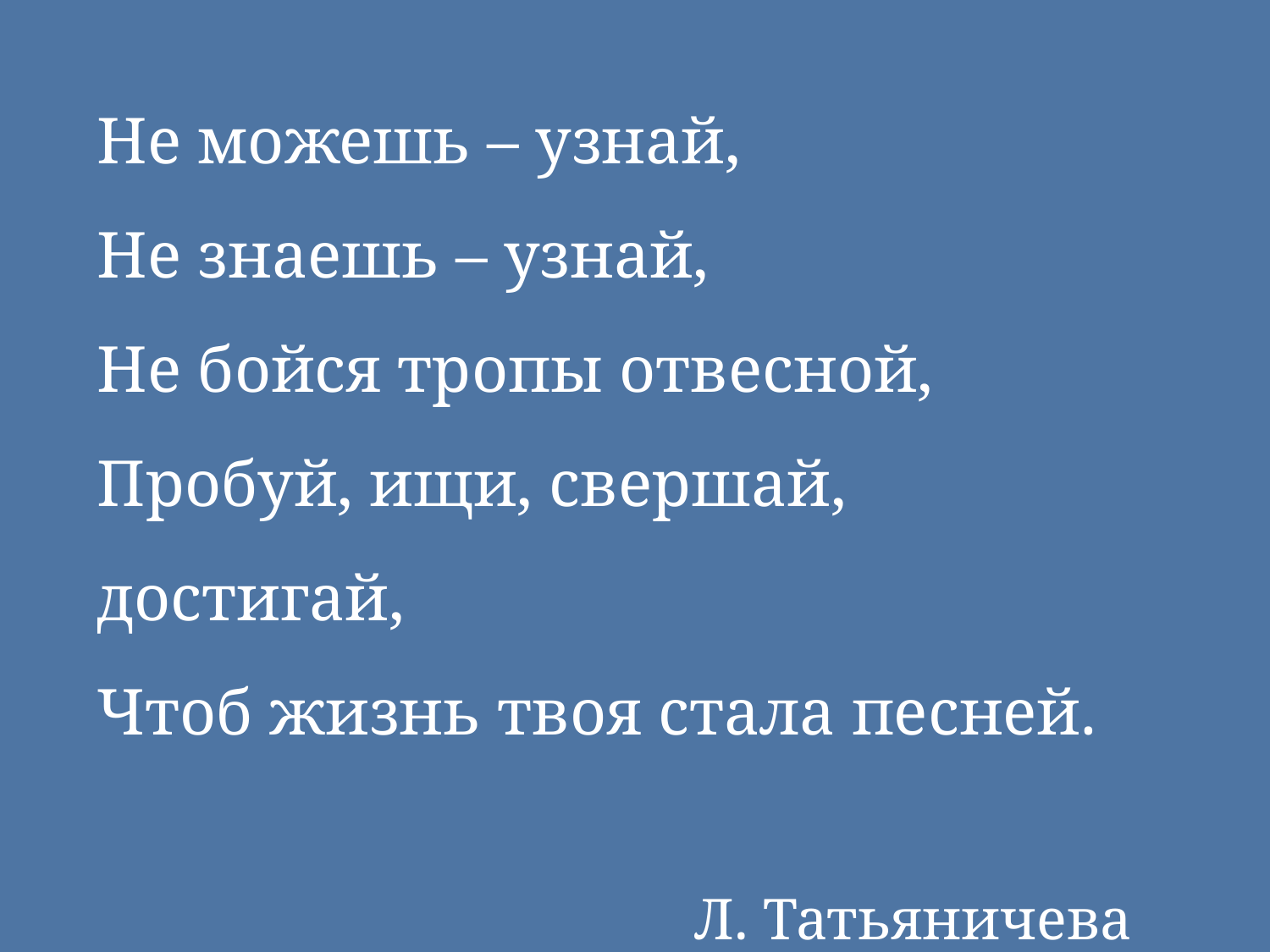

Не можешь – узнай,
Не знаешь – узнай,
Не бойся тропы отвесной,
Пробуй, ищи, свершай, достигай,
Чтоб жизнь твоя стала песней.

Л. Татьяничева